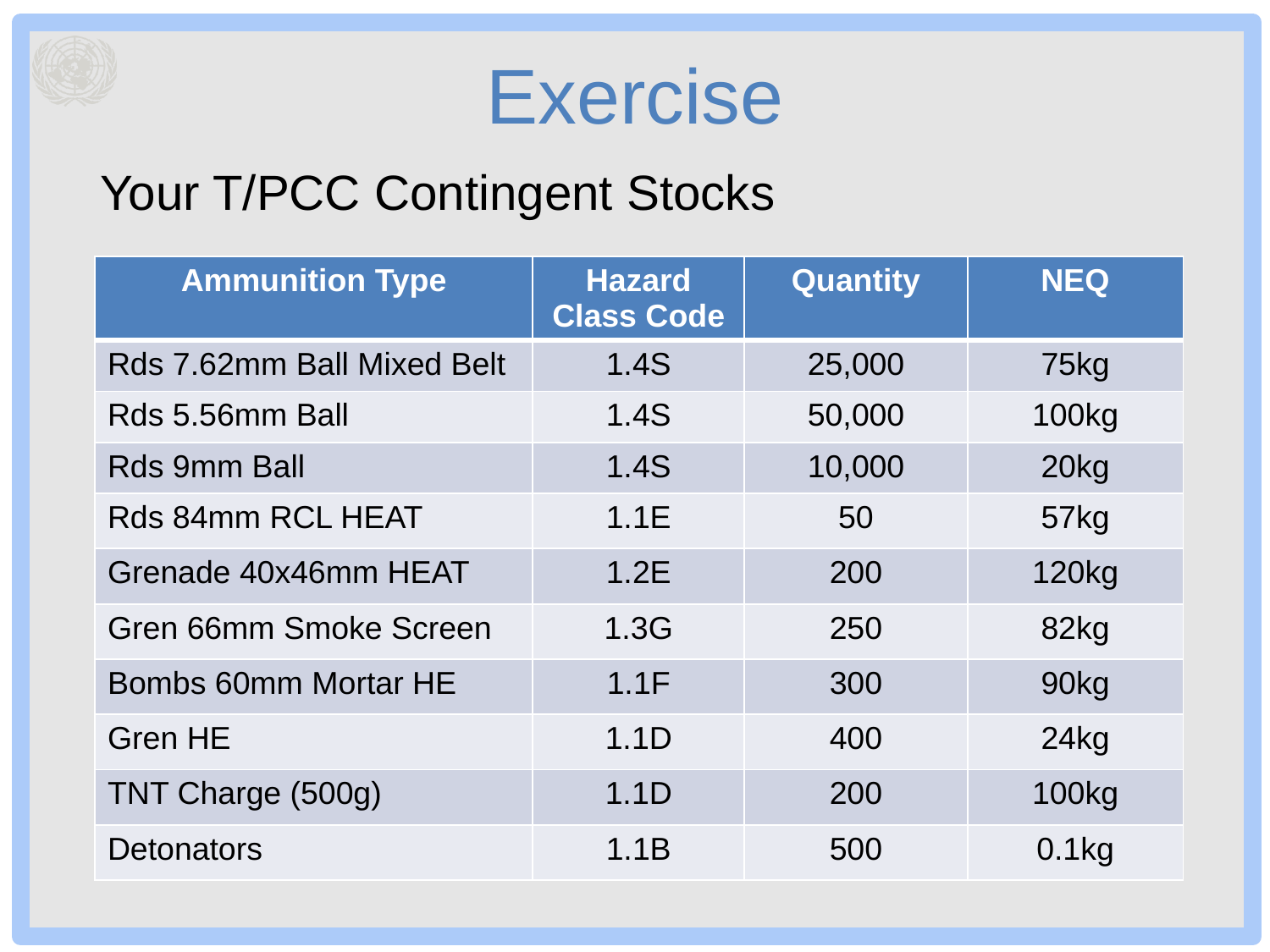

# Exercise
Your T/PCC Contingent Stocks
| Ammunition Type | Hazard Class Code | Quantity | NEQ |
| --- | --- | --- | --- |
| Rds 7.62mm Ball Mixed Belt | 1.4S | 25,000 | 75kg |
| Rds 5.56mm Ball | 1.4S | 50,000 | 100kg |
| Rds 9mm Ball | 1.4S | 10,000 | 20kg |
| Rds 84mm RCL HEAT | 1.1E | 50 | 57kg |
| Grenade 40x46mm HEAT | 1.2E | 200 | 120kg |
| Gren 66mm Smoke Screen | 1.3G | 250 | 82kg |
| Bombs 60mm Mortar HE | 1.1F | 300 | 90kg |
| Gren HE | 1.1D | 400 | 24kg |
| TNT Charge (500g) | 1.1D | 200 | 100kg |
| Detonators | 1.1B | 500 | 0.1kg |